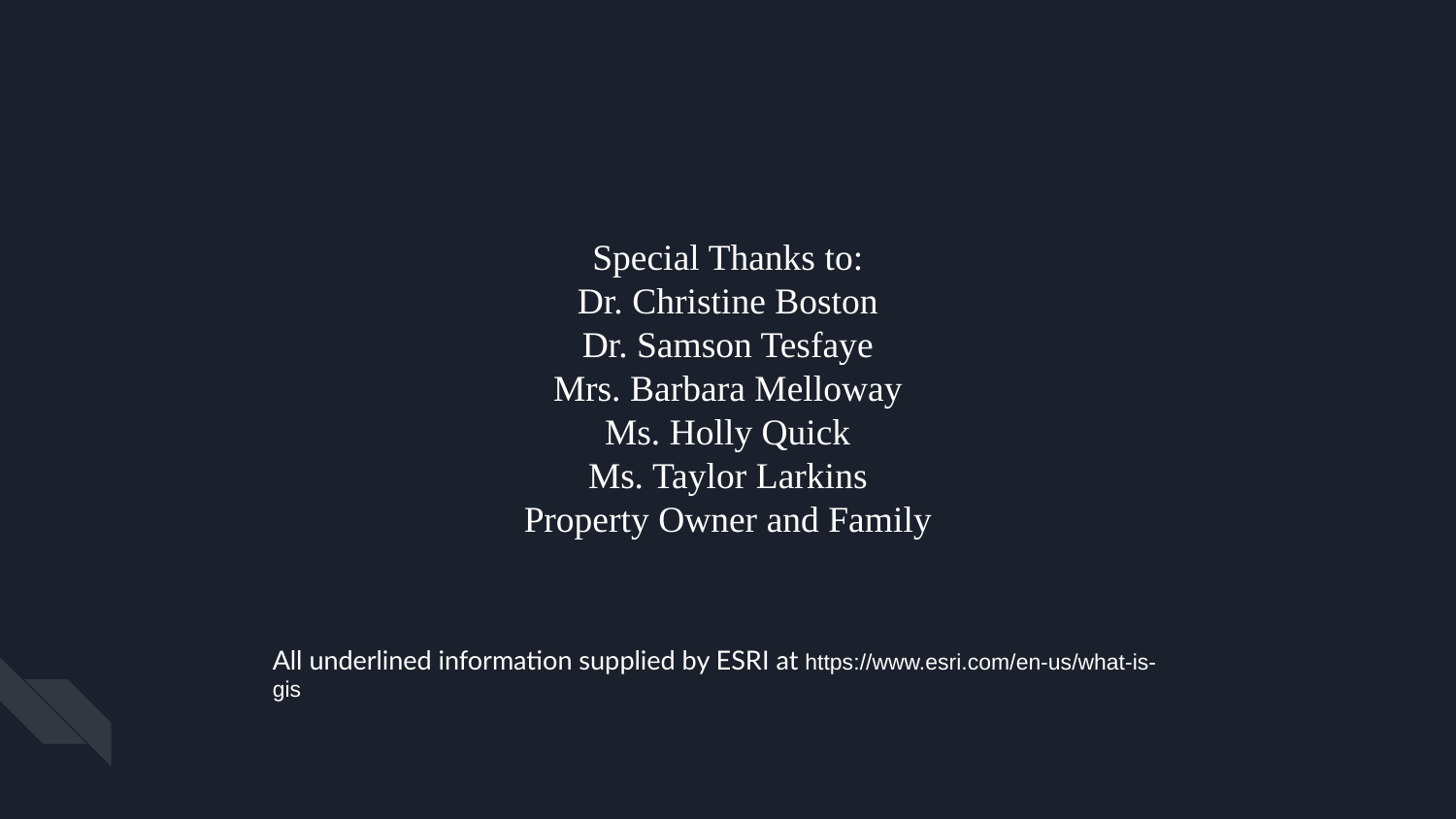

Special Thanks to:
Dr. Christine Boston
Dr. Samson Tesfaye
Mrs. Barbara Melloway
Ms. Holly Quick
Ms. Taylor Larkins
Property Owner and Family
All underlined information supplied by ESRI at https://www.esri.com/en-us/what-is-gis